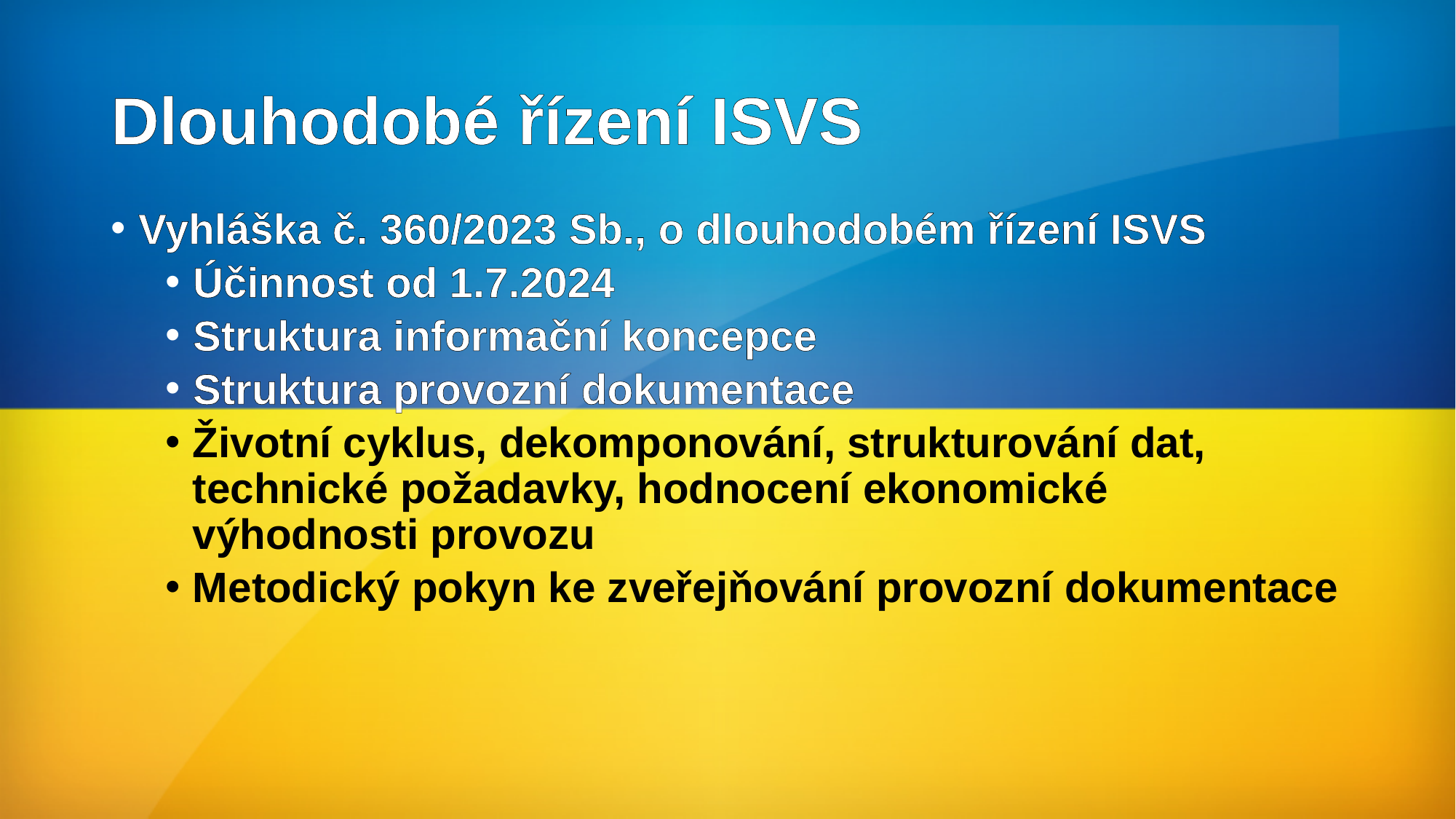

# Dlouhodobé řízení ISVS
Vyhláška č. 360/2023 Sb., o dlouhodobém řízení ISVS
Účinnost od 1.7.2024
Struktura informační koncepce
Struktura provozní dokumentace
Životní cyklus, dekomponování, strukturování dat, technické požadavky, hodnocení ekonomické  výhodnosti provozu
Metodický pokyn ke zveřejňování provozní dokumentace